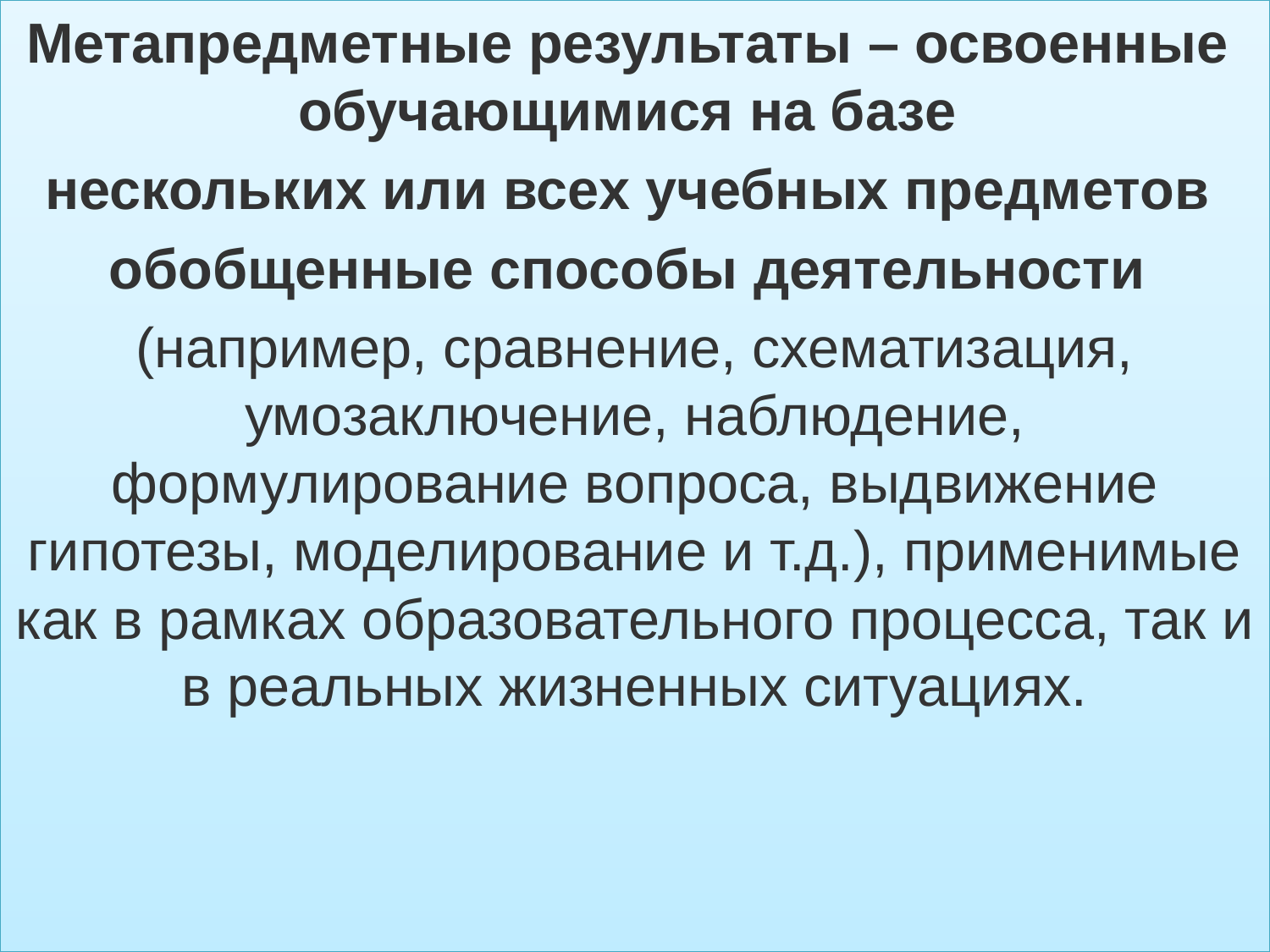

Метапредметные результаты – освоенные обучающимися на базе
нескольких или всех учебных предметов
обобщенные способы деятельности
(например, сравнение, схематизация, умозаключение, наблюдение, формулирование вопроса, выдвижение гипотезы, моделирование и т.д.), применимые как в рамках образовательного процесса, так и в реальных жизненных ситуациях.